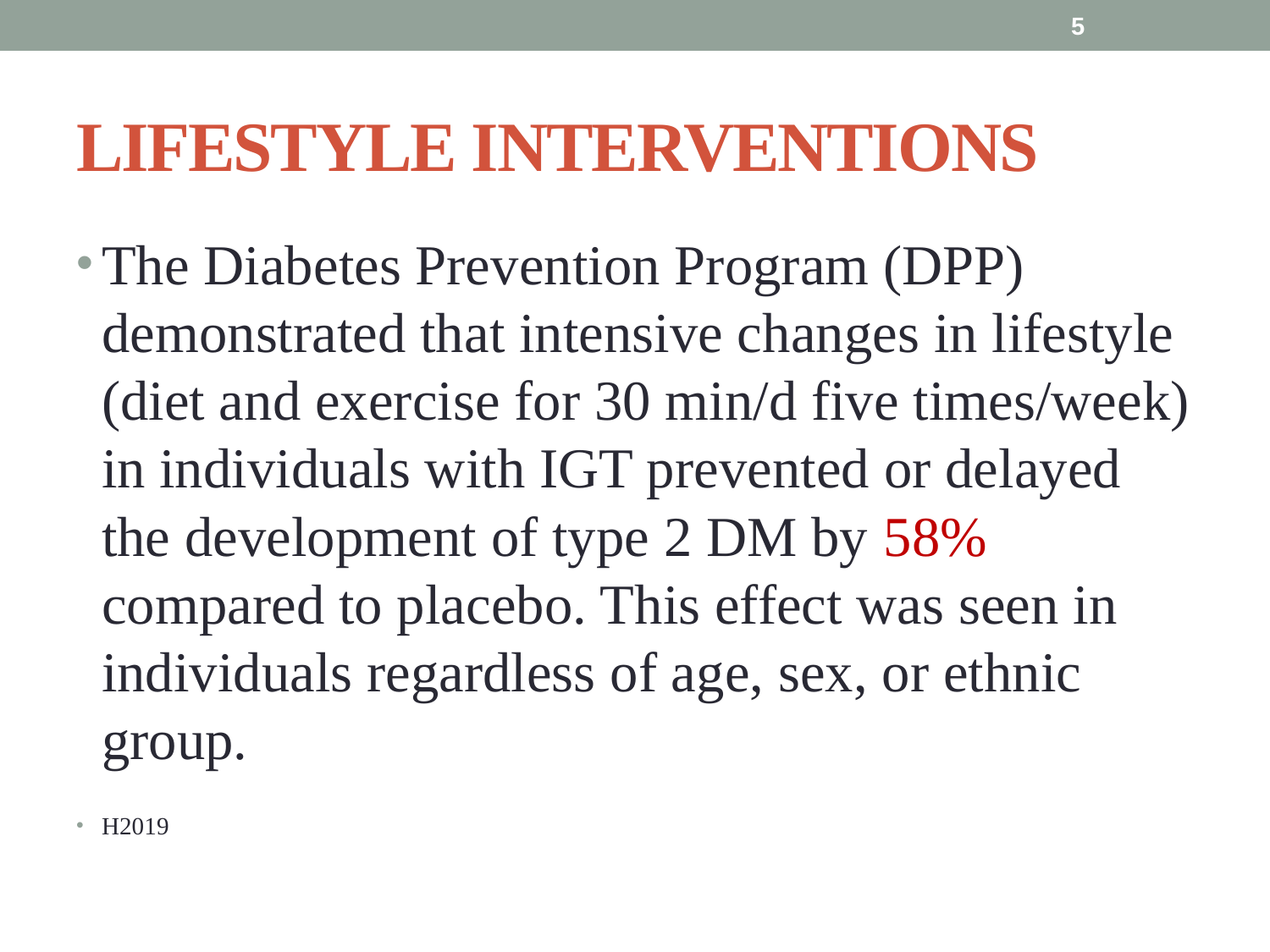

5
# LIFESTYLE INTERVENTIONS
The Diabetes Prevention Program (DPP) demonstrated that intensive changes in lifestyle (diet and exercise for 30 min/d five times/week) in individuals with IGT prevented or delayed the development of type 2 DM by 58% compared to placebo. This effect was seen in individuals regardless of age, sex, or ethnic group.

H2019